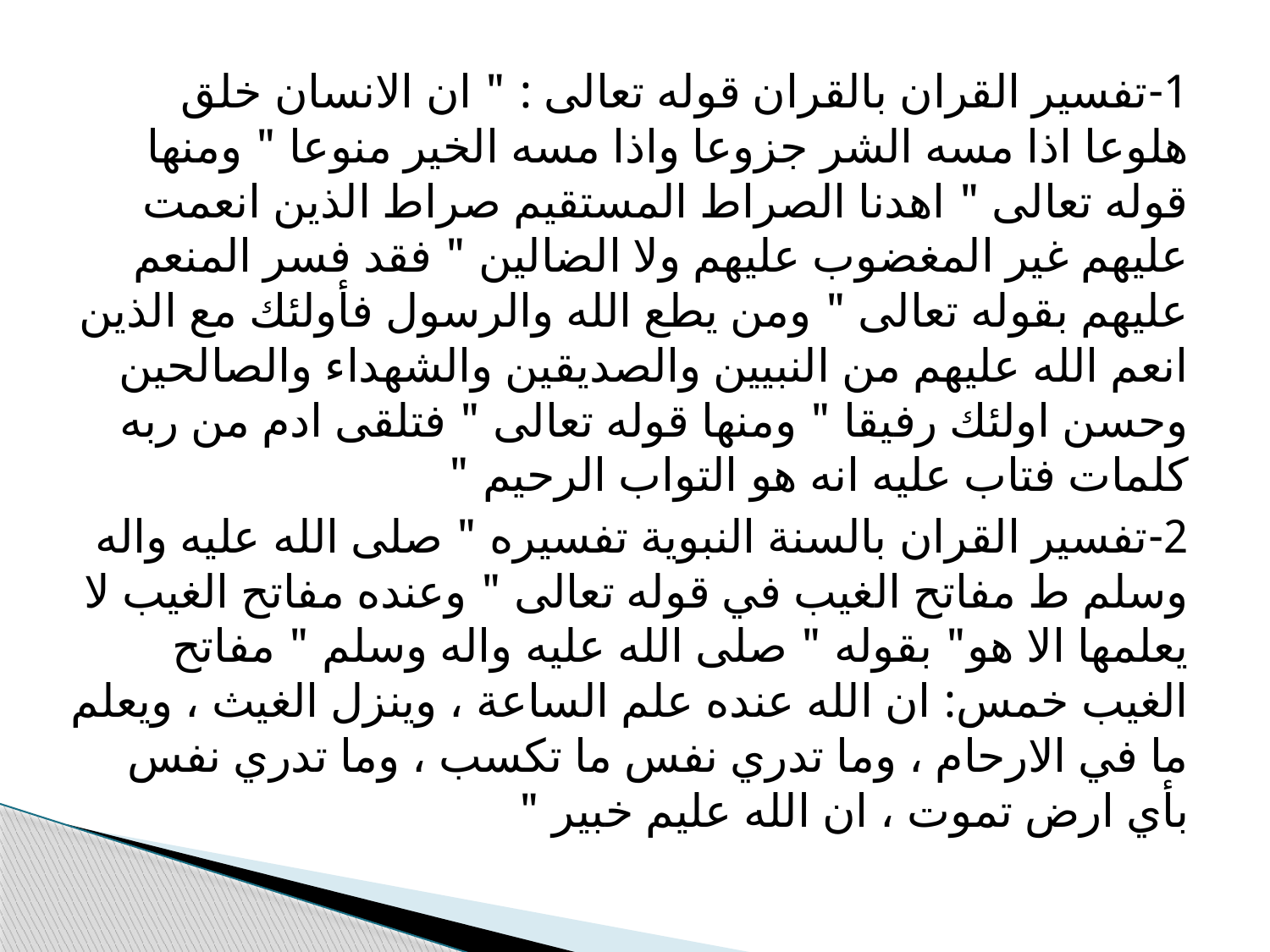

1-	تفسير القران بالقران قوله تعالى : " ان الانسان خلق هلوعا اذا مسه الشر جزوعا واذا مسه الخير منوعا " ومنها قوله تعالى " اهدنا الصراط المستقيم صراط الذين انعمت عليهم غير المغضوب عليهم ولا الضالين " فقد فسر المنعم عليهم بقوله تعالى " ومن يطع الله والرسول فأولئك مع الذين انعم الله عليهم من النبيين والصديقين والشهداء والصالحين وحسن اولئك رفيقا " ومنها قوله تعالى " فتلقى ادم من ربه كلمات فتاب عليه انه هو التواب الرحيم "
2-	تفسير القران بالسنة النبوية تفسيره " صلى الله عليه واله وسلم ط مفاتح الغيب في قوله تعالى " وعنده مفاتح الغيب لا يعلمها الا هو" بقوله " صلى الله عليه واله وسلم " مفاتح الغيب خمس: ان الله عنده علم الساعة ، وينزل الغيث ، ويعلم ما في الارحام ، وما تدري نفس ما تكسب ، وما تدري نفس بأي ارض تموت ، ان الله عليم خبير "